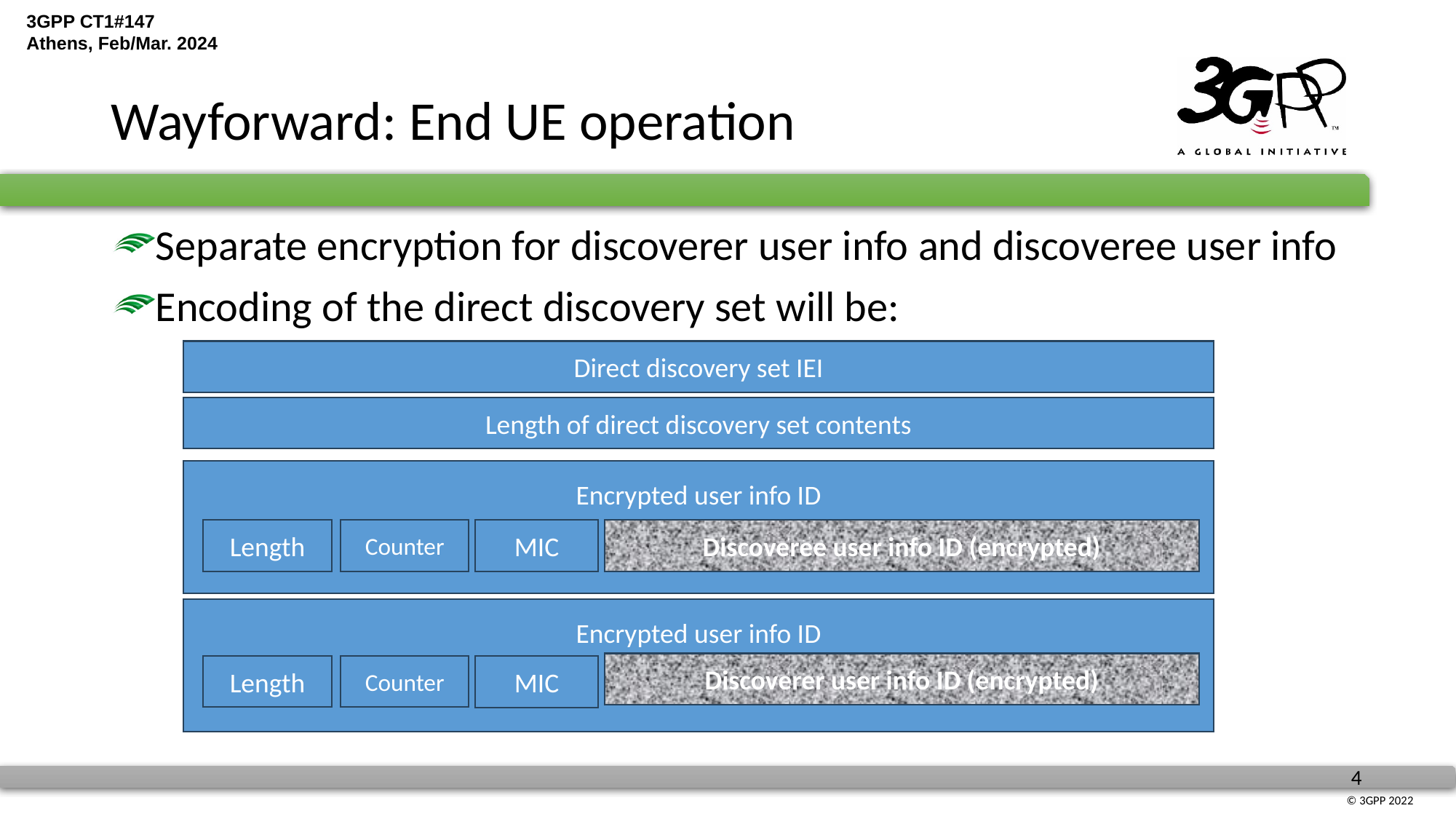

# Wayforward: End UE operation
Separate encryption for discoverer user info and discoveree user info
Encoding of the direct discovery set will be:
Direct discovery set IEI
Length of direct discovery set contents
Encrypted user info ID

Length
Counter
MIC
Discoveree user info ID (encrypted)
Encrypted user info ID

Discoverer user info ID (encrypted)
Length
Counter
MIC